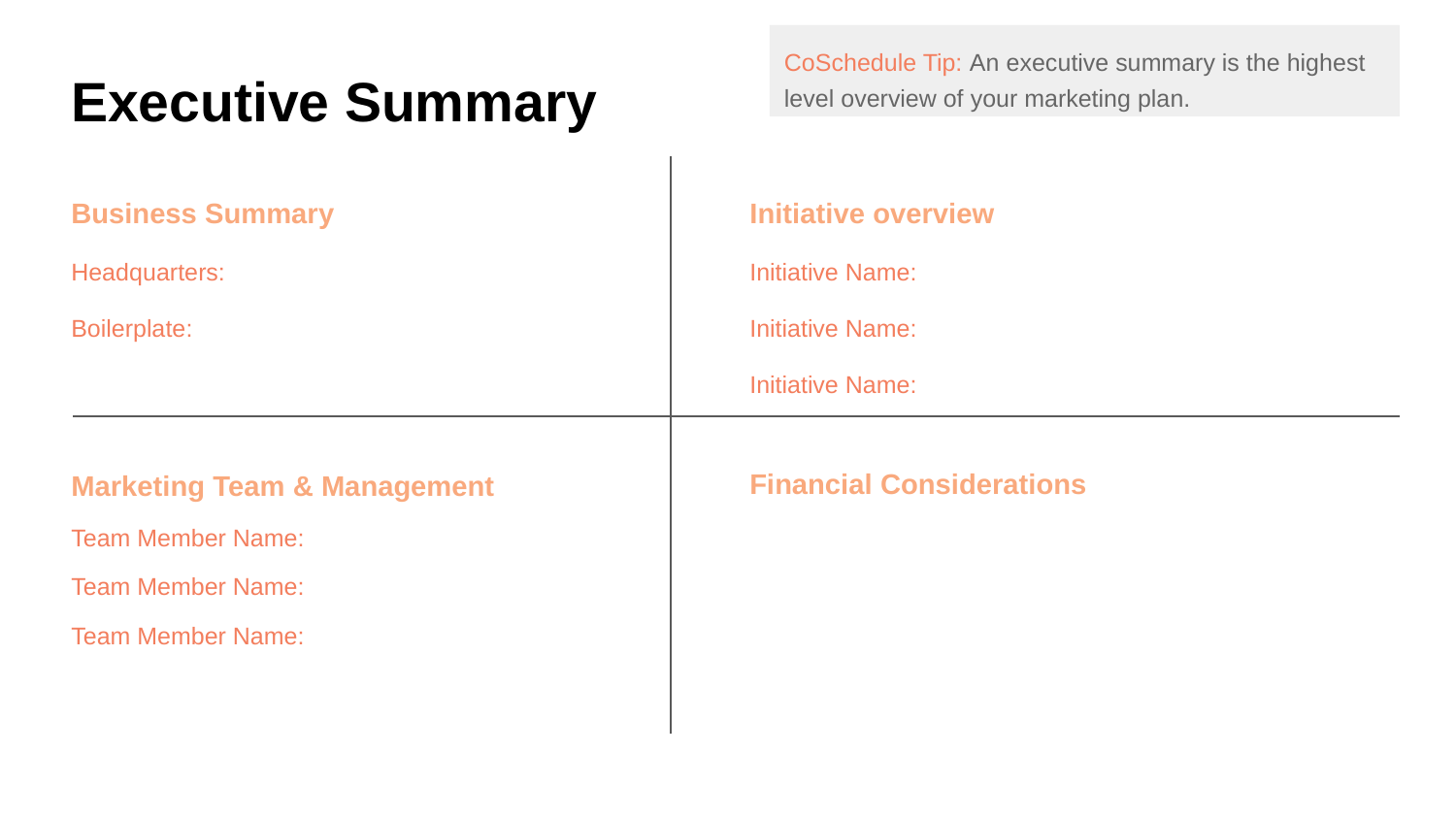

CoSchedule Tip: An executive summary is the highest level overview of your marketing plan.
# Executive Summary
Business Summary
Headquarters:
Boilerplate:
Initiative overview
Initiative Name:
Initiative Name:
Initiative Name:

Financial Considerations

Marketing Team & Management
Team Member Name:
Team Member Name:
Team Member Name: